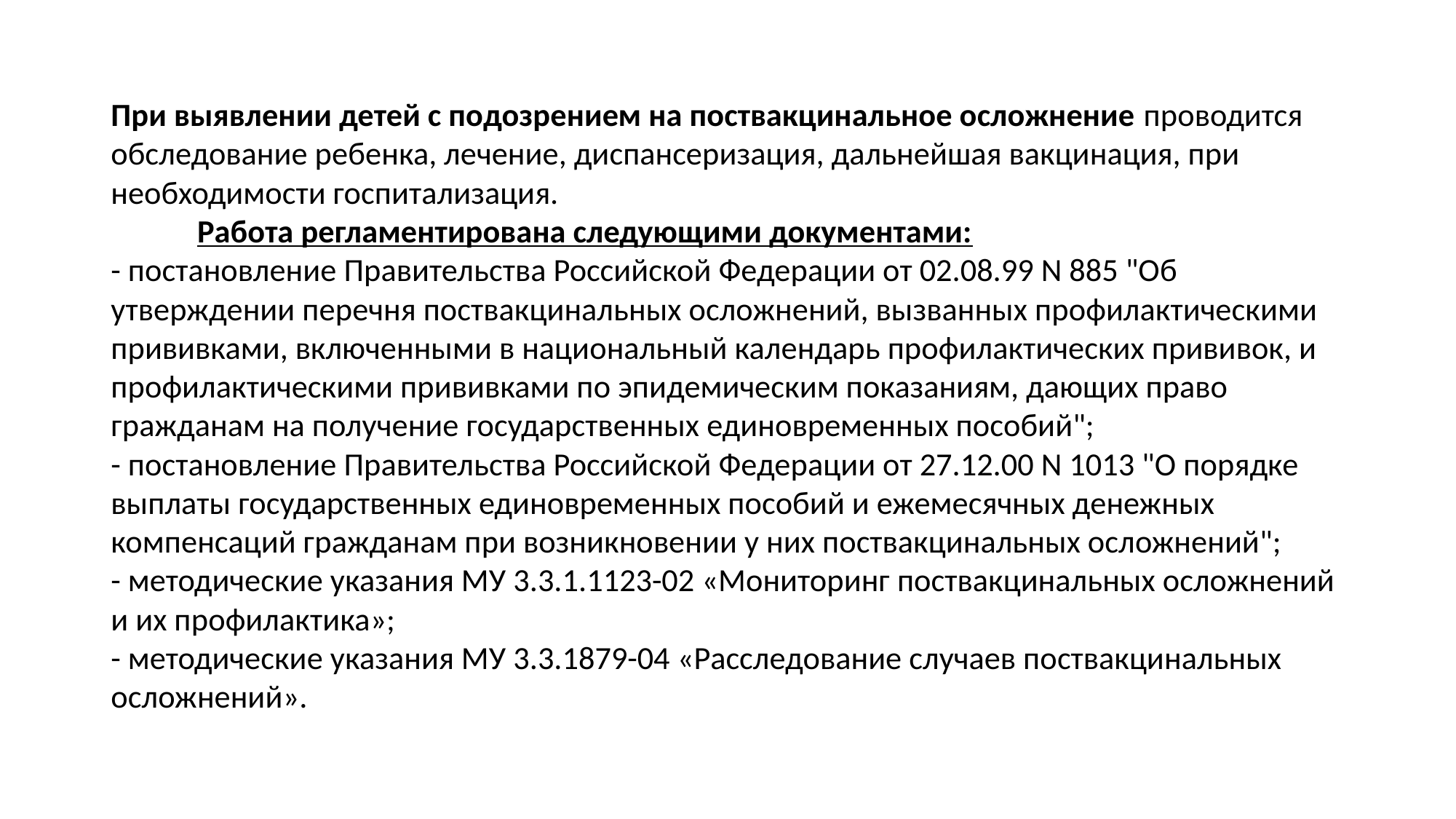

# При выявлении детей с подозрением на поствакцинальное осложнение проводится обследование ребенка, лечение, диспансеризация, дальнейшая вакцинация, при необходимости госпитализация. Работа регламентирована следующими документами: - постановление Правительства Российской Федерации от 02.08.99 N 885 "Об утверждении перечня поствакцинальных осложнений, вызванных профилактическими прививками, включенными в национальный календарь профилактических прививок, и профилактическими прививками по эпидемическим показаниям, дающих право гражданам на получение государственных единовременных пособий"; - постановление Правительства Российской Федерации от 27.12.00 N 1013 "О порядке выплаты государственных единовременных пособий и ежемесячных денежных компенсаций гражданам при возникновении у них поствакцинальных осложнений"; - методические указания МУ 3.3.1.1123-02 «Мониторинг поствакцинальных осложнений и их профилактика»; - методические указания МУ 3.3.1879-04 «Расследование случаев поствакцинальных осложнений».